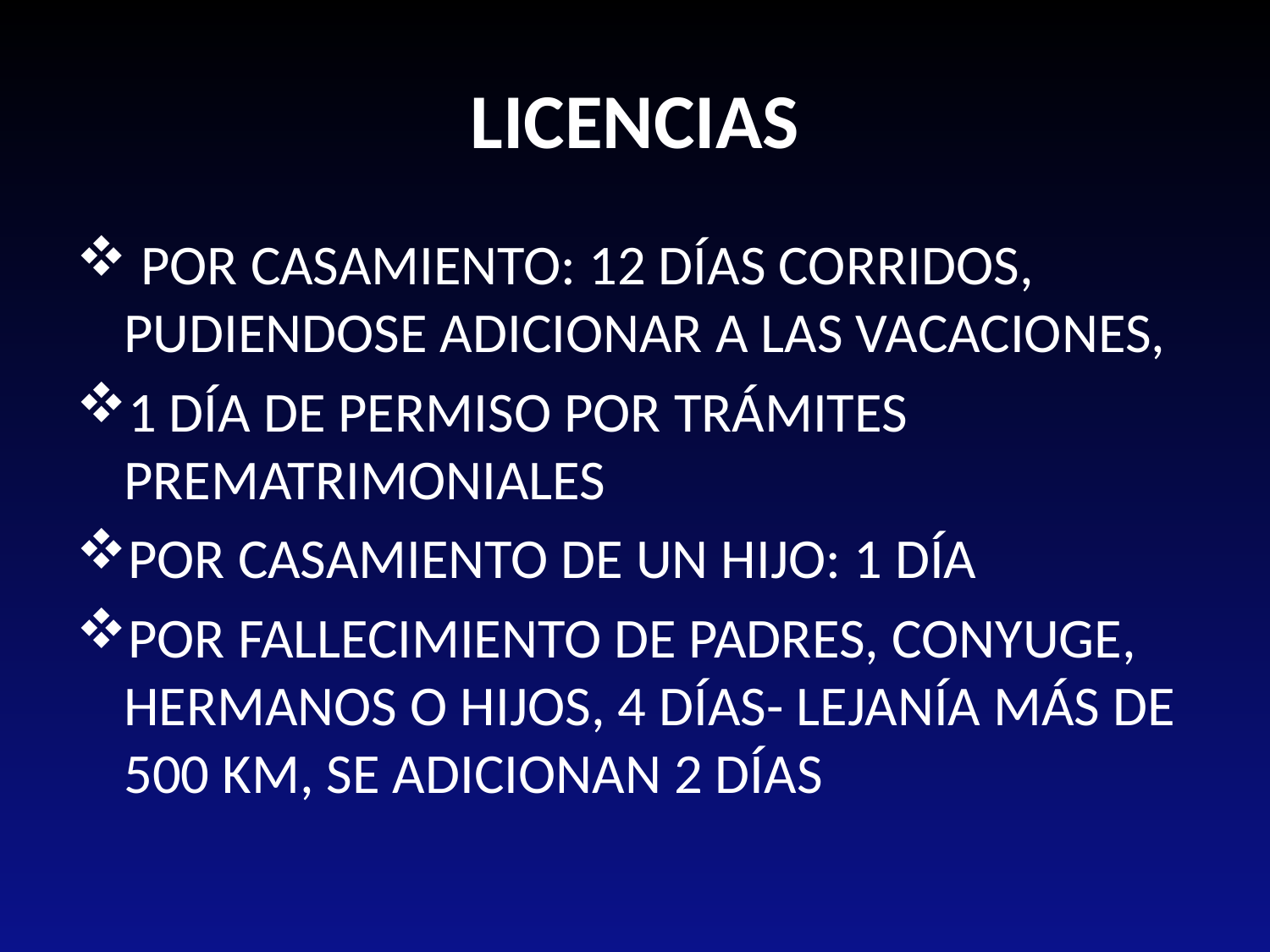

# LICENCIAS
 POR CASAMIENTO: 12 DÍAS CORRIDOS, PUDIENDOSE ADICIONAR A LAS VACACIONES,
1 DÍA DE PERMISO POR TRÁMITES PREMATRIMONIALES
POR CASAMIENTO DE UN HIJO: 1 DÍA
POR FALLECIMIENTO DE PADRES, CONYUGE, HERMANOS O HIJOS, 4 DÍAS- LEJANÍA MÁS DE 500 KM, SE ADICIONAN 2 DÍAS